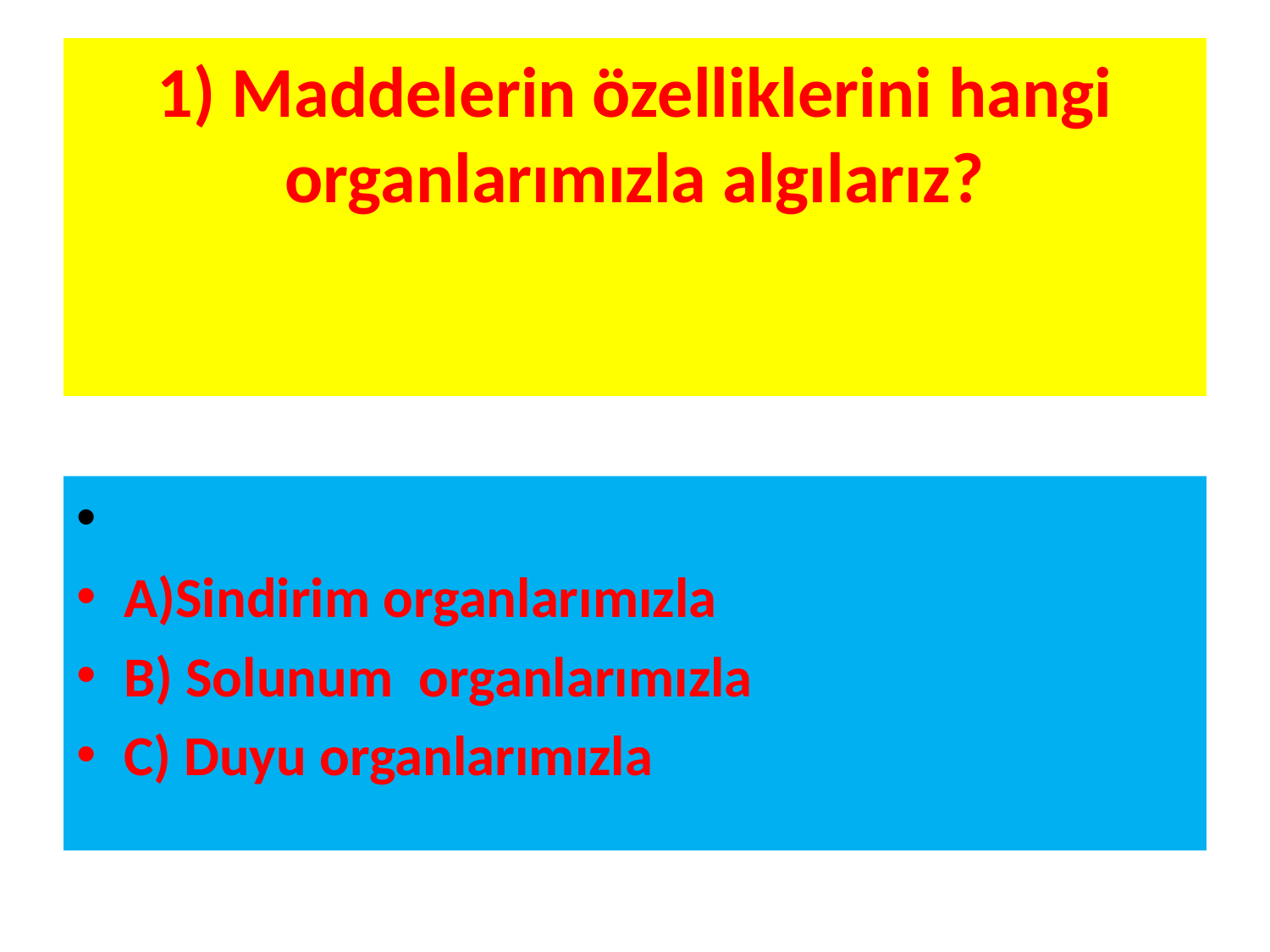

# 1) Maddelerin özelliklerini hangi organlarımızla algılarız?

A)Sindirim organlarımızla
B) Solunum  organlarımızla
C) Duyu organlarımızla